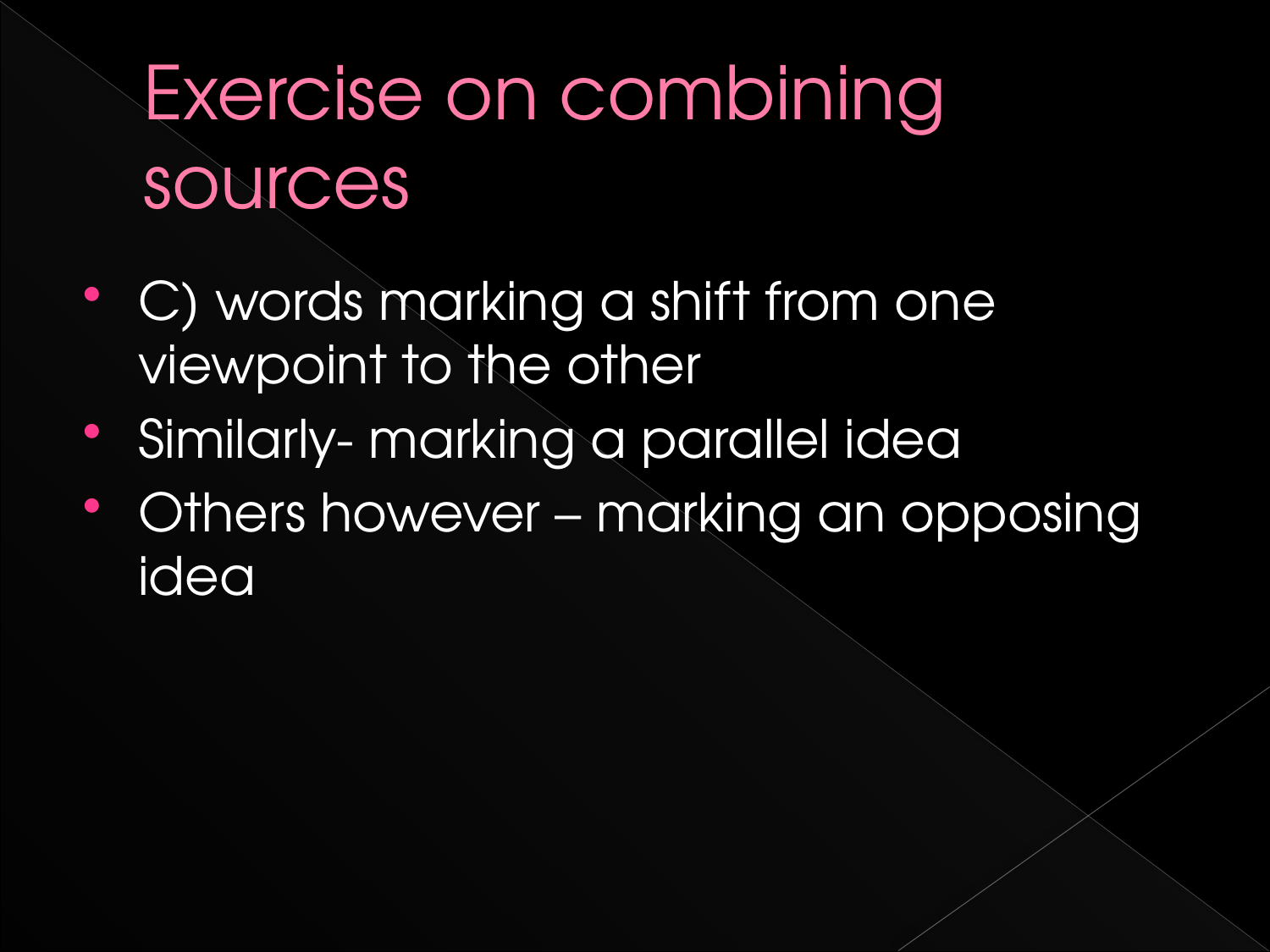

# Exercise on combining sources
C) words marking a shift from one viewpoint to the other
Similarly- marking a parallel idea
Others however – marking an opposing idea